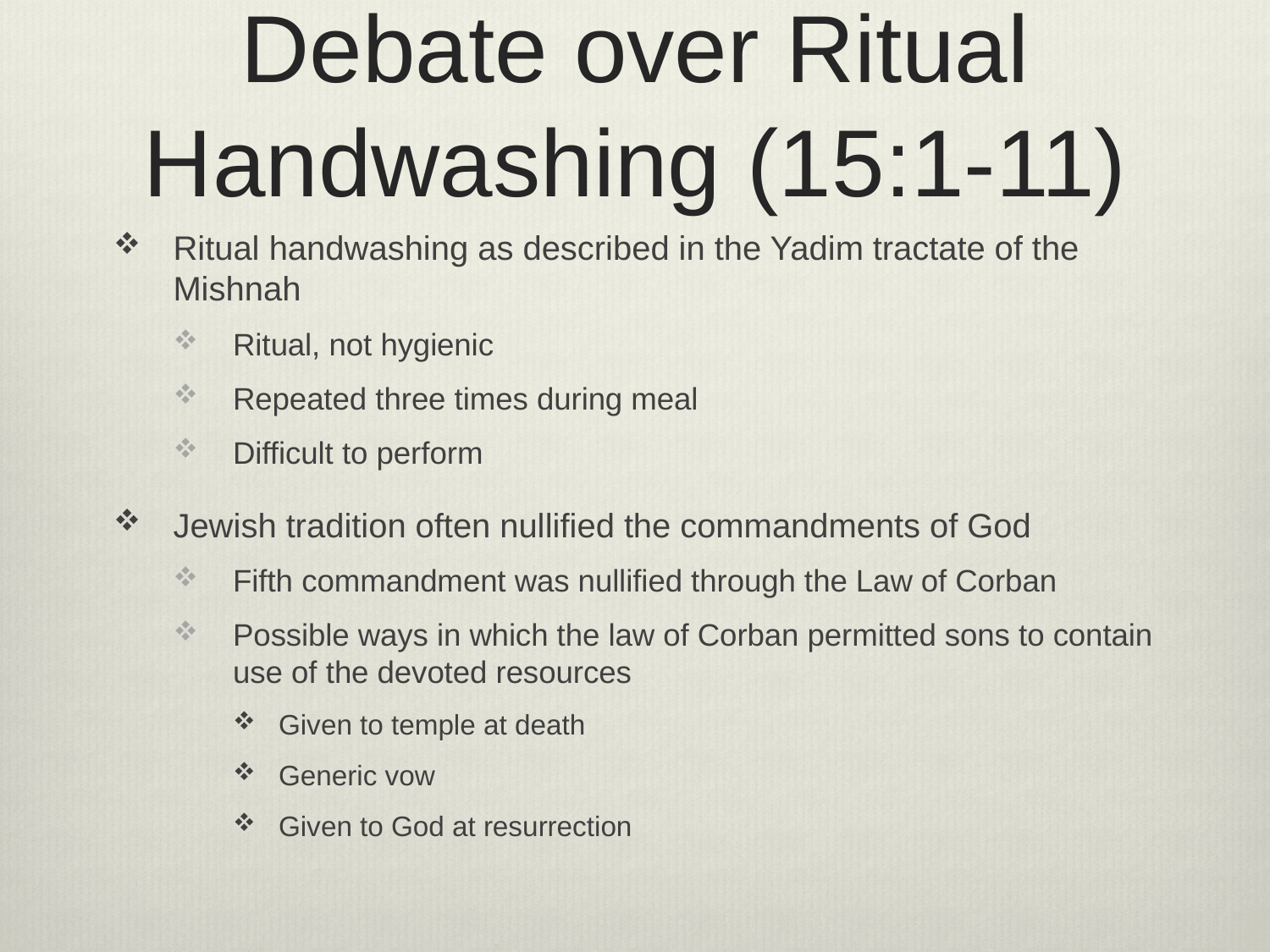

# Debate over Ritual Handwashing (15:1-11)
Ritual handwashing as described in the Yadim tractate of the Mishnah
Ritual, not hygienic
Repeated three times during meal
Difficult to perform
Jewish tradition often nullified the commandments of God
Fifth commandment was nullified through the Law of Corban
Possible ways in which the law of Corban permitted sons to contain use of the devoted resources
Given to temple at death
Generic vow
Given to God at resurrection